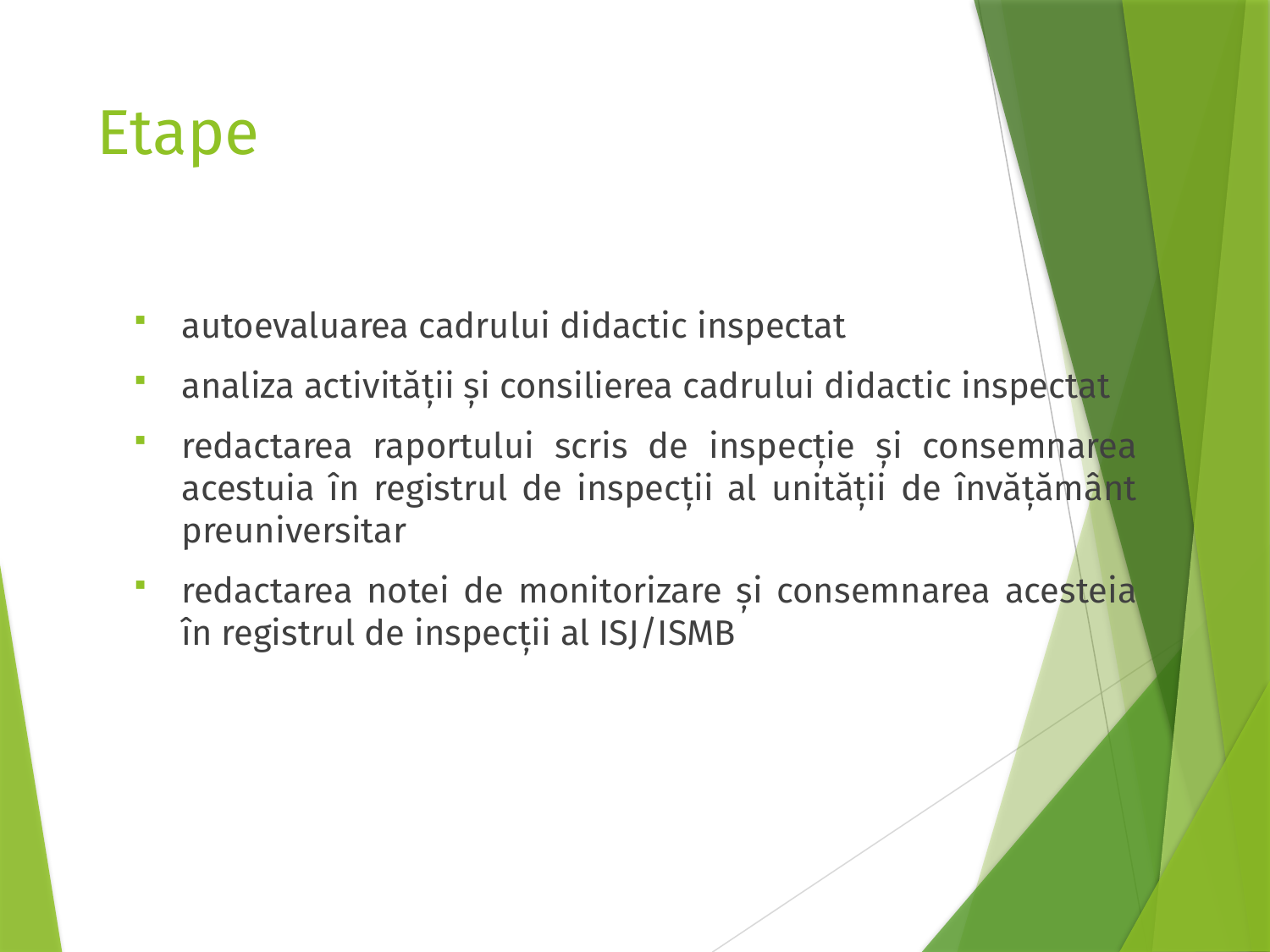

# Etape
autoevaluarea cadrului didactic inspectat
analiza activității și consilierea cadrului didactic inspectat
redactarea raportului scris de inspecție și consemnarea acestuia în registrul de inspecții al unității de învățământ preuniversitar
redactarea notei de monitorizare și consemnarea acesteia în registrul de inspecții al ISJ/ISMB